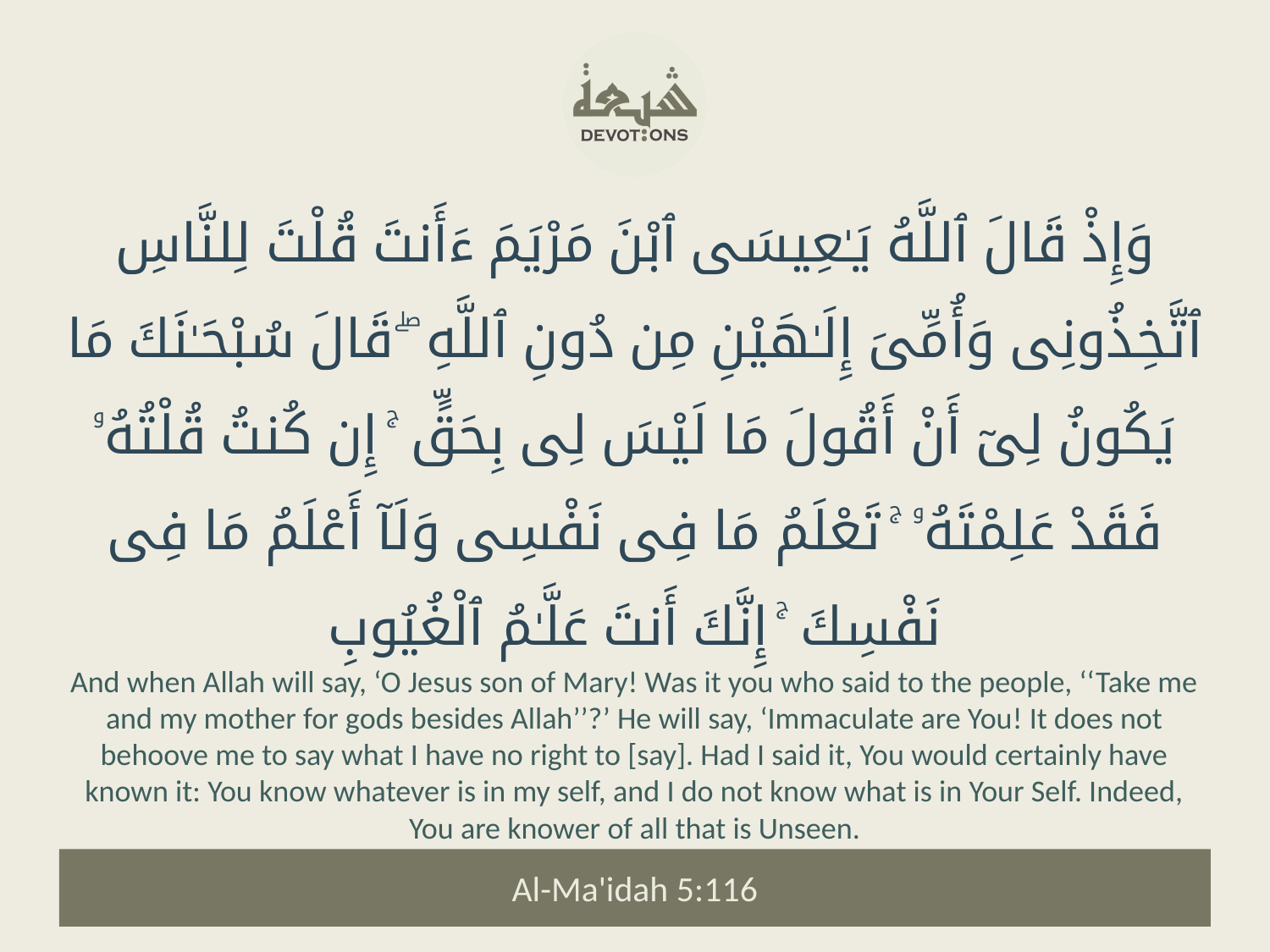

وَإِذْ قَالَ ٱللَّهُ يَـٰعِيسَى ٱبْنَ مَرْيَمَ ءَأَنتَ قُلْتَ لِلنَّاسِ ٱتَّخِذُونِى وَأُمِّىَ إِلَـٰهَيْنِ مِن دُونِ ٱللَّهِ ۖ قَالَ سُبْحَـٰنَكَ مَا يَكُونُ لِىٓ أَنْ أَقُولَ مَا لَيْسَ لِى بِحَقٍّ ۚ إِن كُنتُ قُلْتُهُۥ فَقَدْ عَلِمْتَهُۥ ۚ تَعْلَمُ مَا فِى نَفْسِى وَلَآ أَعْلَمُ مَا فِى نَفْسِكَ ۚ إِنَّكَ أَنتَ عَلَّـٰمُ ٱلْغُيُوبِ
And when Allah will say, ‘O Jesus son of Mary! Was it you who said to the people, ‘‘Take me and my mother for gods besides Allah’’?’ He will say, ‘Immaculate are You! It does not behoove me to say what I have no right to [say]. Had I said it, You would certainly have known it: You know whatever is in my self, and I do not know what is in Your Self. Indeed, You are knower of all that is Unseen.
Al-Ma'idah 5:116